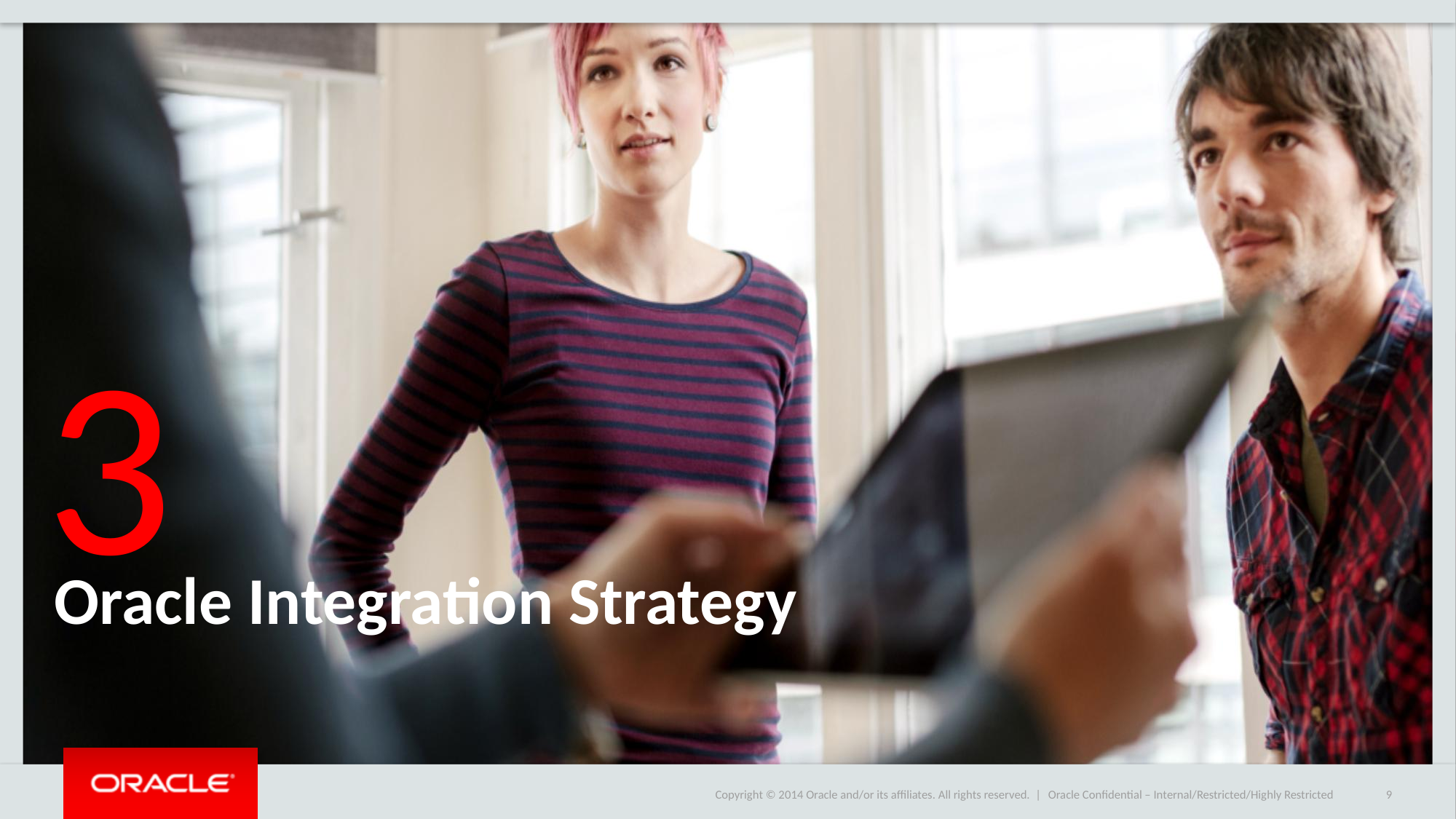

#

3
Oracle Integration Strategy
Oracle Confidential – Internal/Restricted/Highly Restricted
9